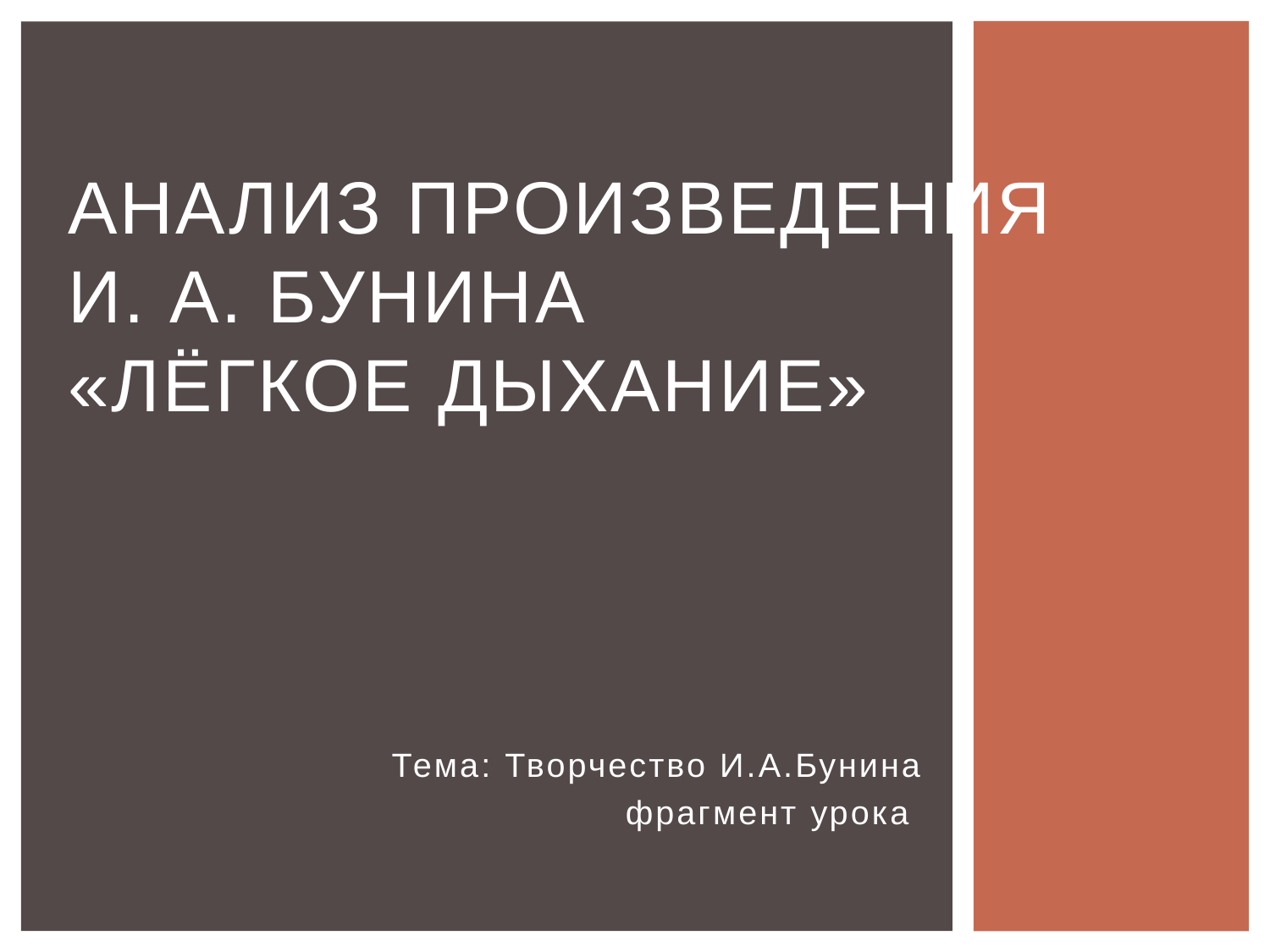

# Анализ произведения И. А. Бунина «Лёгкое дыхание»
Тема: Творчество И.А.Бунина
фрагмент урока